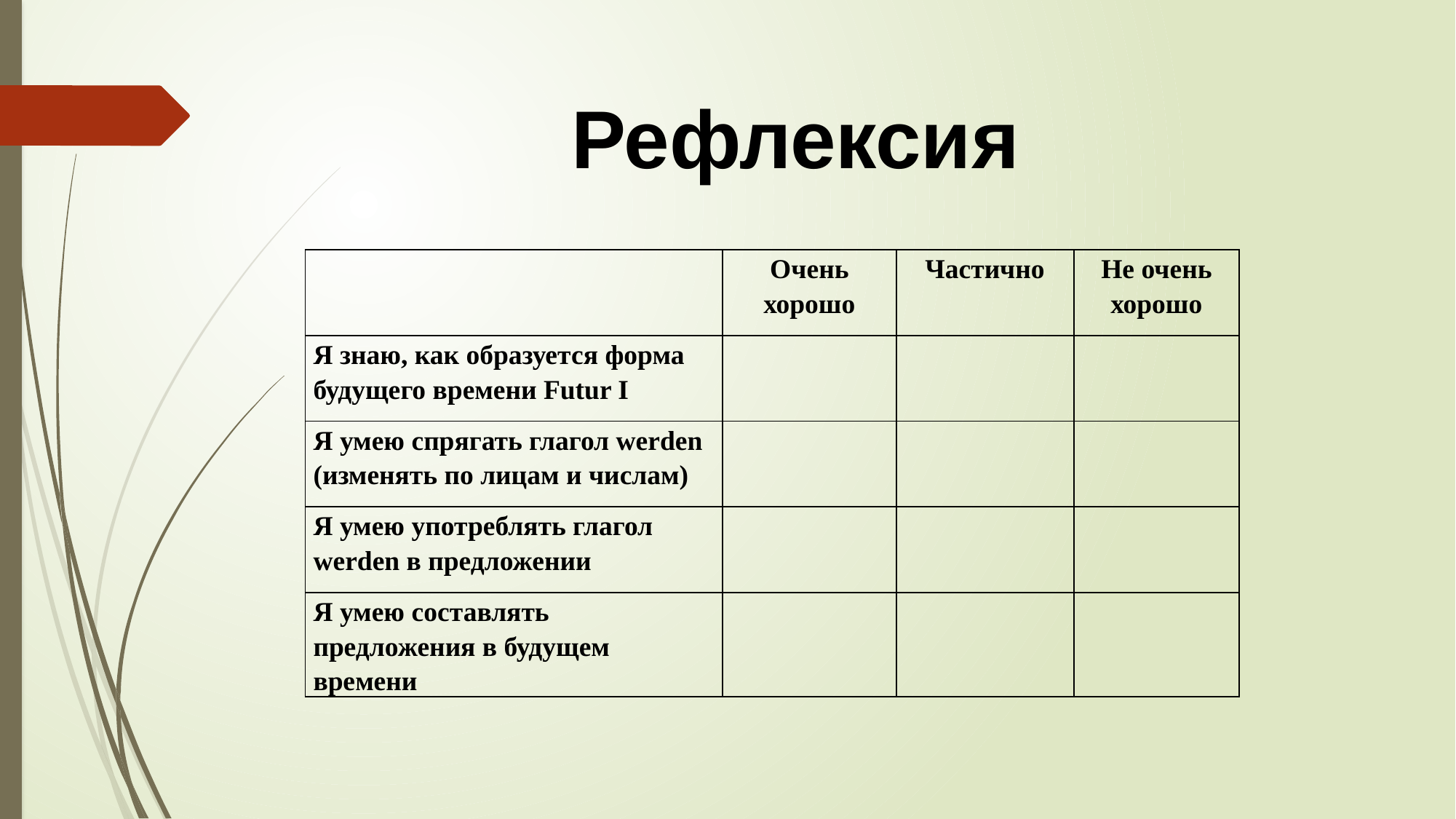

# Рефлексия
|  | Очень хорошо | Частично | Не очень хорошо |
| --- | --- | --- | --- |
| Я знаю, как образуется форма будущего времени Futur I |  |  |  |
| Я умею спрягать глагол werden (изменять по лицам и числам) |  |  |  |
| Я умею употреблять глагол werden в предложении |  |  |  |
| Я умею составлять предложения в будущем времени |  |  |  |